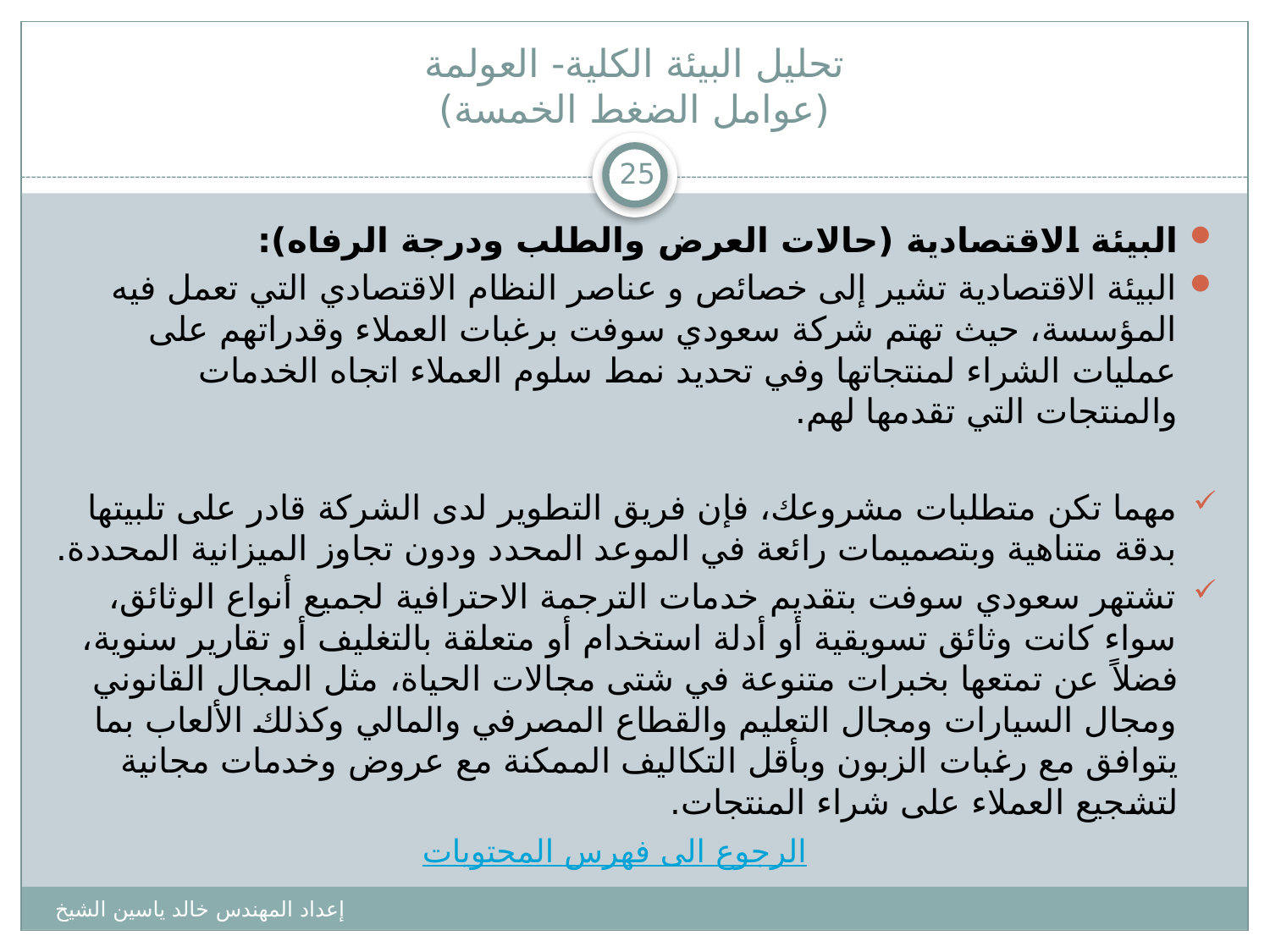

# تحليل البيئة الكلية- العولمة (عوامل الضغط الخمسة)
25
البيئة الاقتصادية (حالات العرض والطلب ودرجة الرفاه):
البيئة الاقتصادية تشير إلى خصائص و عناصر النظام الاقتصادي التي تعمل فيه المؤسسة، حيث تهتم شركة سعودي سوفت برغبات العملاء وقدراتهم على عمليات الشراء لمنتجاتها وفي تحديد نمط سلوم العملاء اتجاه الخدمات والمنتجات التي تقدمها لهم.

مهما تكن متطلبات مشروعك، فإن فريق التطوير لدى الشركة قادر على تلبيتها بدقة متناهية وبتصميمات رائعة في الموعد المحدد ودون تجاوز الميزانية المحددة.
تشتهر سعودي سوفت بتقديم خدمات الترجمة الاحترافية لجميع أنواع الوثائق، سواء كانت وثائق تسويقية أو أدلة استخدام أو متعلقة بالتغليف أو تقارير سنوية، فضلاً عن تمتعها بخبرات متنوعة في شتى مجالات الحياة، مثل المجال القانوني ومجال السيارات ومجال التعليم والقطاع المصرفي والمالي وكذلك الألعاب بما يتوافق مع رغبات الزبون وبأقل التكاليف الممكنة مع عروض وخدمات مجانية لتشجيع العملاء على شراء المنتجات.

الرجوع الى فهرس المحتويات
إعداد المهندس خالد ياسين الشيخ